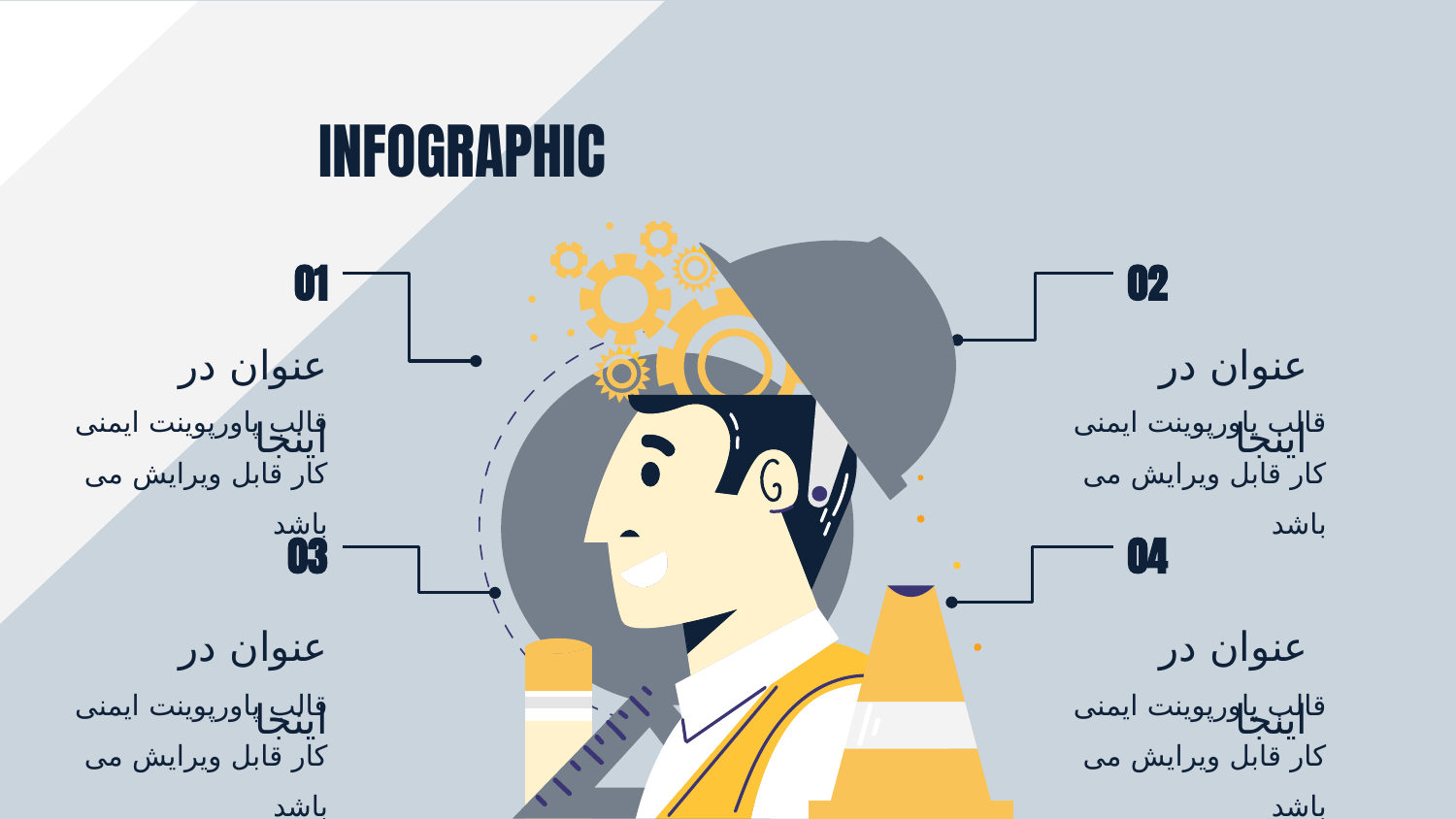

# INFOGRAPHIC
01

02
عنوان در اینجا
عنوان در اینجا
قالب پاورپوینت ایمنی کار قابل ویرایش می باشد
قالب پاورپوینت ایمنی کار قابل ویرایش می باشد

03
04

عنوان در اینجا
عنوان در اینجا

قالب پاورپوینت ایمنی کار قابل ویرایش می باشد
قالب پاورپوینت ایمنی کار قابل ویرایش می باشد